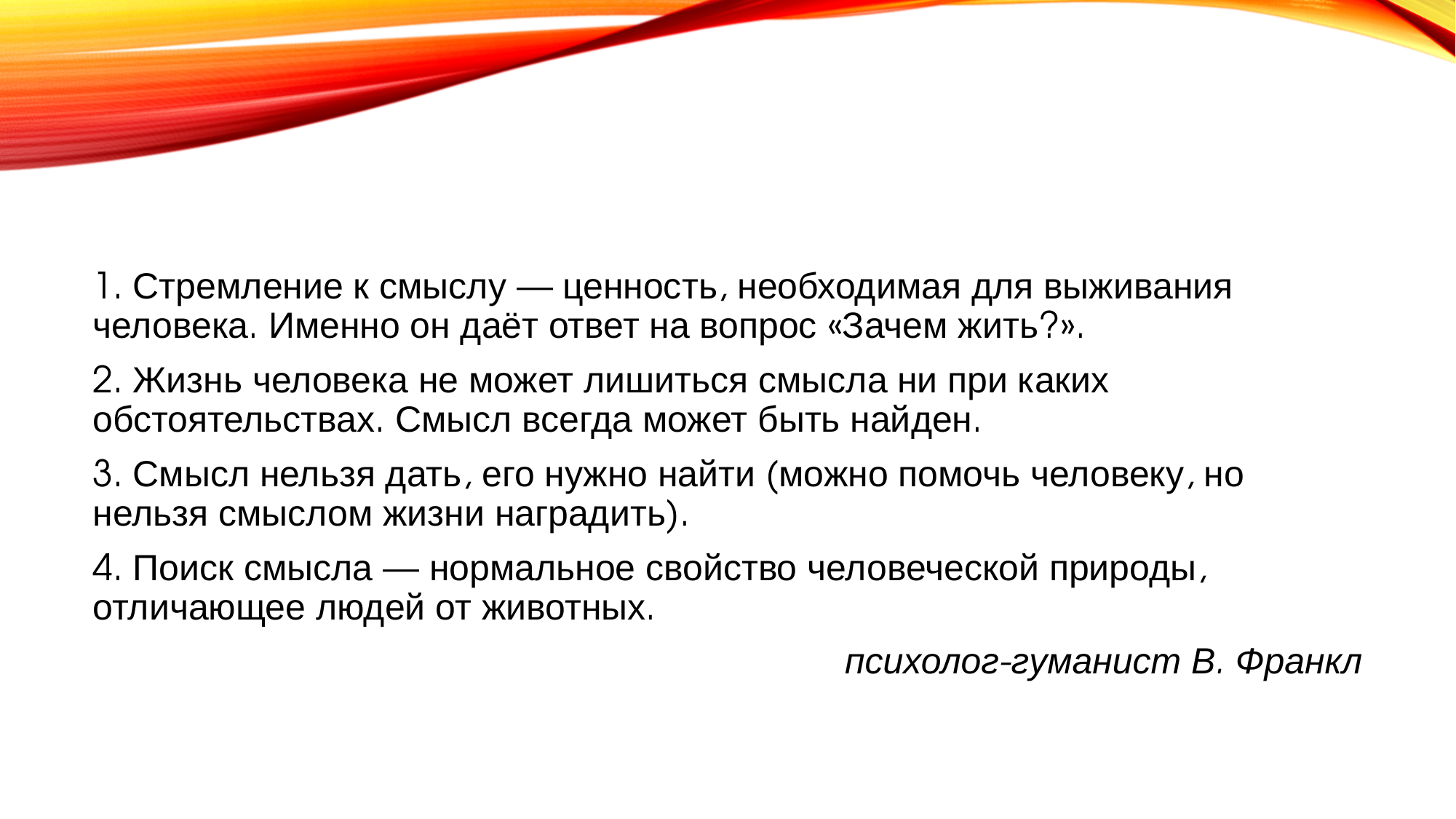

#
1. Стремление к смыслу — ценность, необходимая для выживания человека. Именно он даёт ответ на вопрос «Зачем жить?».
2. Жизнь человека не может лишиться смысла ни при каких обстоятельствах. Смысл всегда может быть найден.
3. Смысл нельзя дать, его нужно найти (можно помочь человеку, но нельзя смыслом жизни наградить).
4. Поиск смысла — нормальное свойство человеческой природы, отличающее людей от животных.
психолог-гуманист В. Франкл